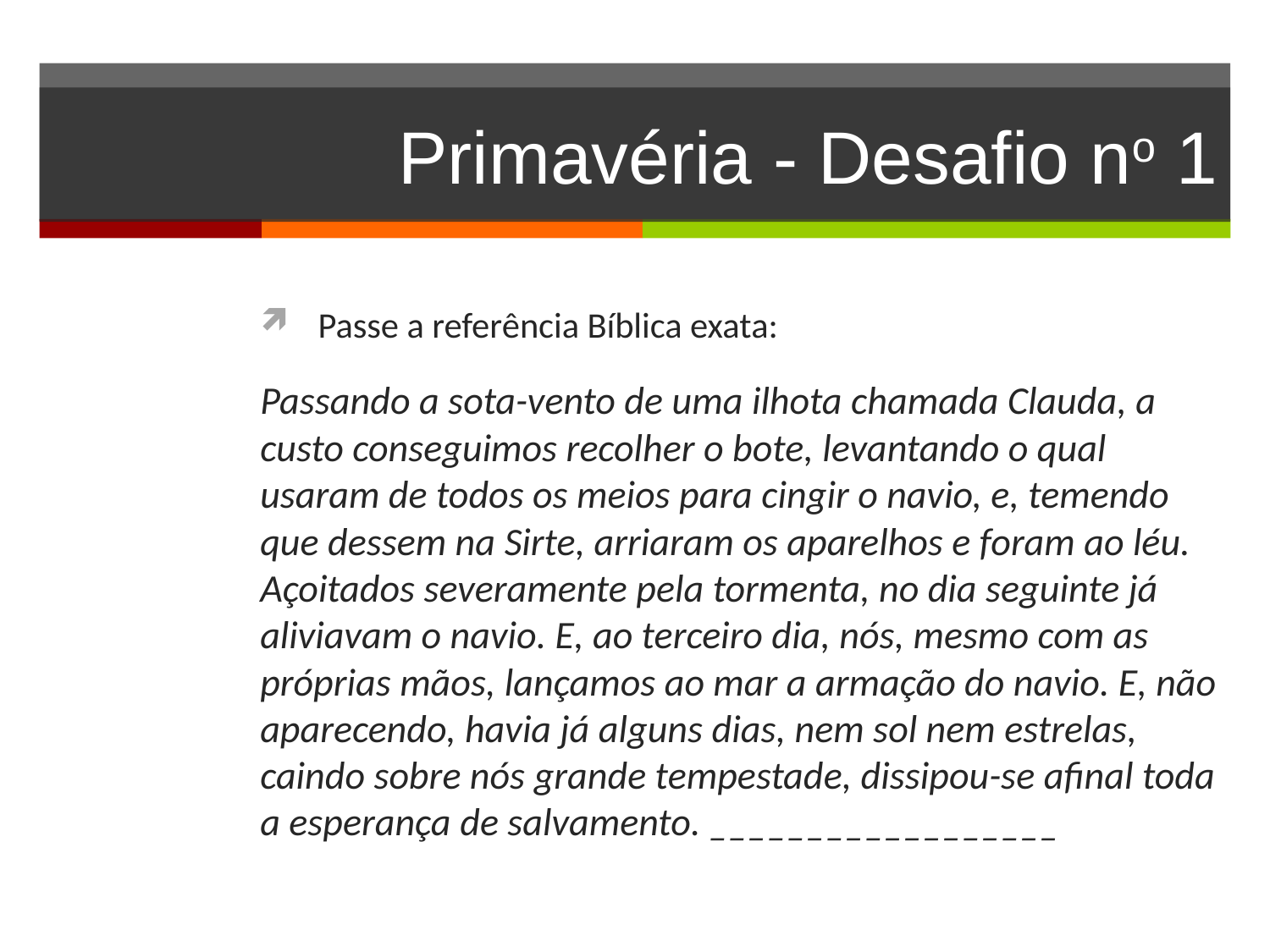

# Primavéria - Desafio no 1
Passe a referência Bíblica exata:
Passando a sota-vento de uma ilhota chamada Clauda, a custo conseguimos recolher o bote, levantando o qual usaram de todos os meios para cingir o navio, e, temendo que dessem na Sirte, arriaram os aparelhos e foram ao léu. Açoitados severamente pela tormenta, no dia seguinte já aliviavam o navio. E, ao terceiro dia, nós, mesmo com as próprias mãos, lançamos ao mar a armação do navio. E, não aparecendo, havia já alguns dias, nem sol nem estrelas, caindo sobre nós grande tempestade, dissipou-se afinal toda a esperança de salvamento. __________________